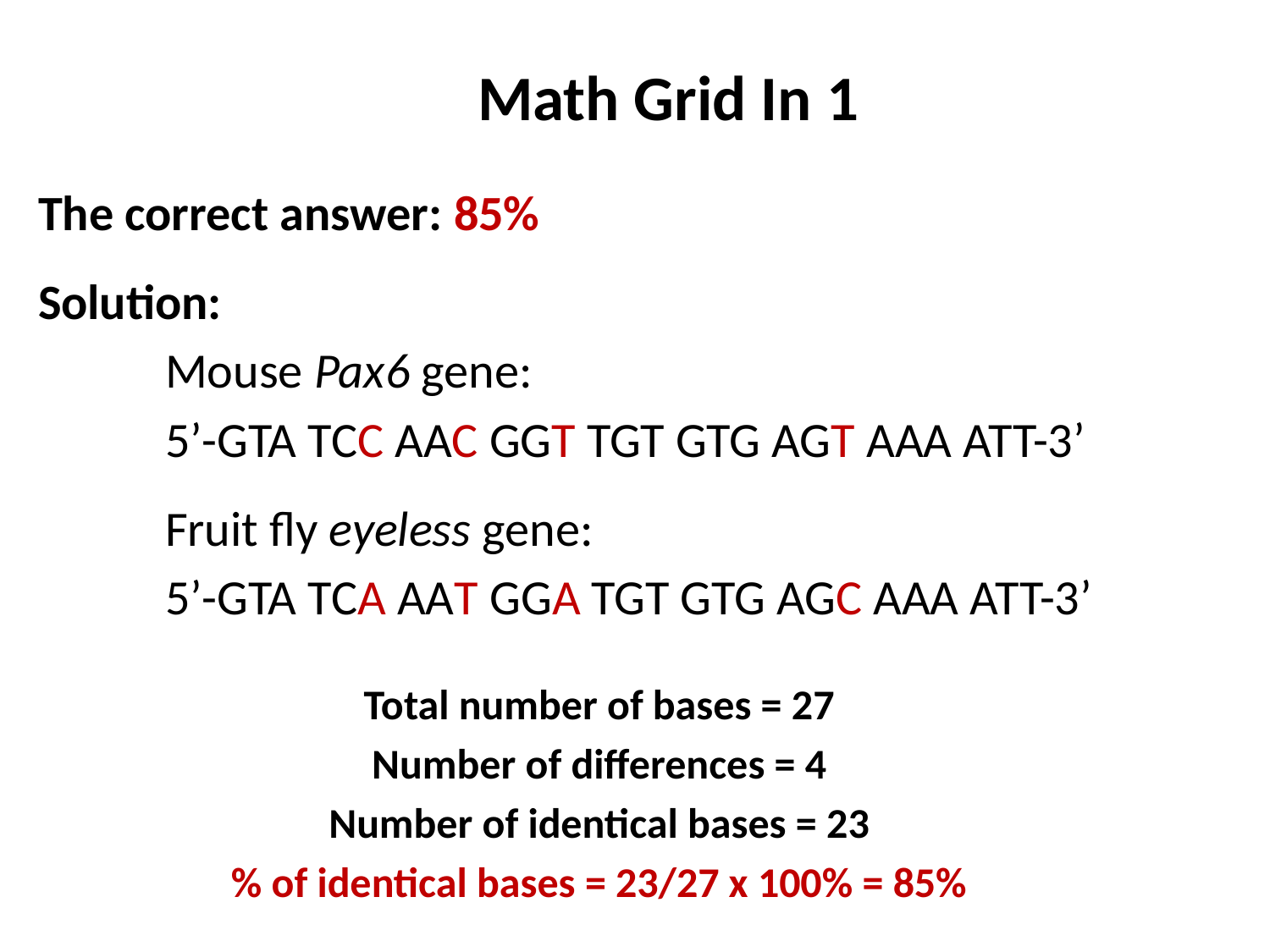

# Math Grid In 1
The correct answer: 85%

Solution:
	Mouse Pax6 gene:
	5’-GTA TCC AAC GGT TGT GTG AGT AAA ATT-3’

	Fruit fly eyeless gene:
	5’-GTA TCA AAT GGA TGT GTG AGC AAA ATT-3’

Total number of bases = 27
Number of differences = 4
Number of identical bases = 23
% of identical bases = 23/27 x 100% = 85%